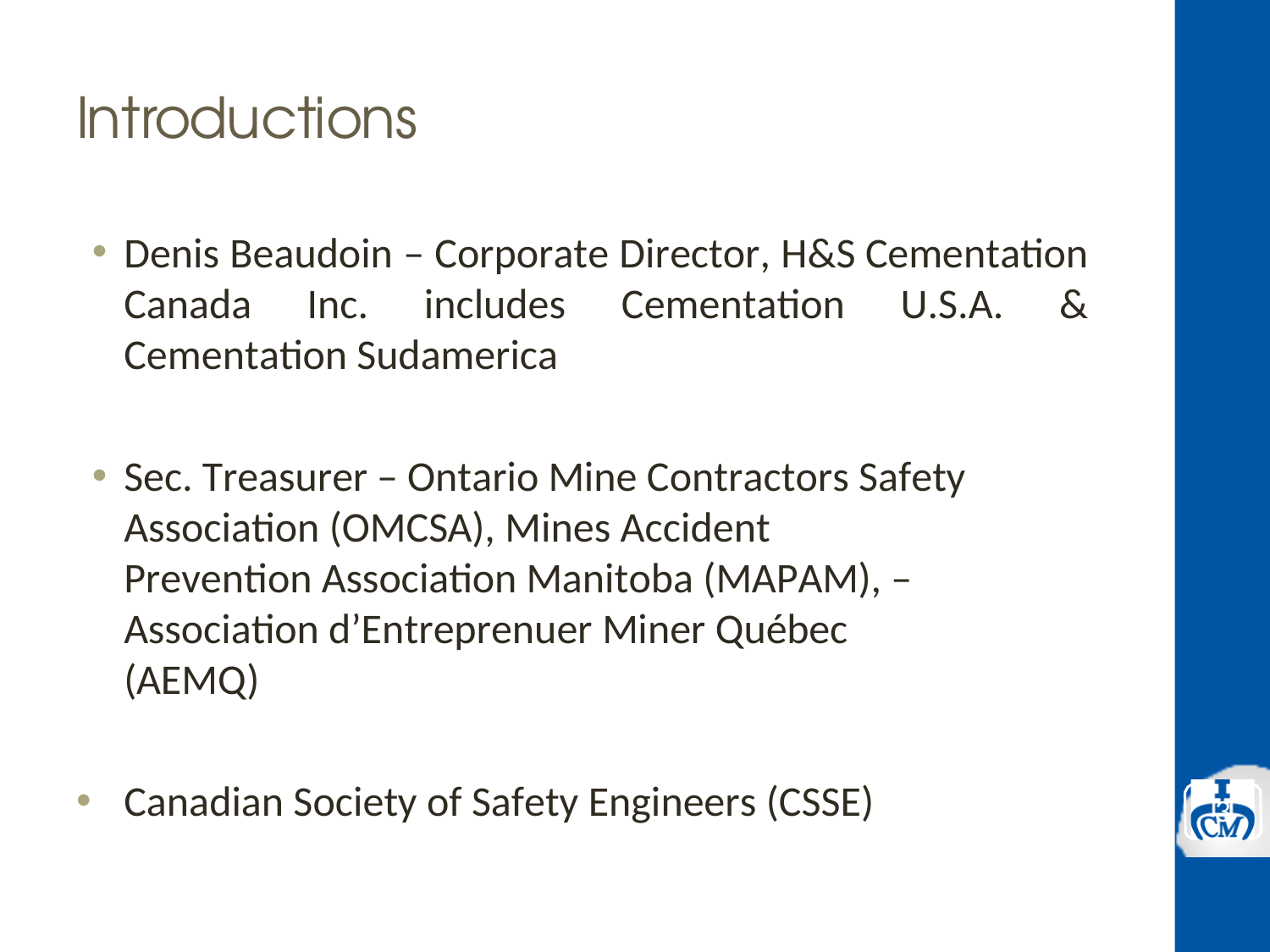

# Introductions
Denis Beaudoin – Corporate Director, H&S Cementation Canada Inc. includes Cementation U.S.A. & Cementation Sudamerica

Sec. Treasurer – Ontario Mine Contractors Safety Association (OMCSA), Mines Accident Prevention Association Manitoba (MAPAM), – Association d’Entreprenuer Miner Québec (AEMQ)

Canadian Society of Safety Engineers (CSSE)

3